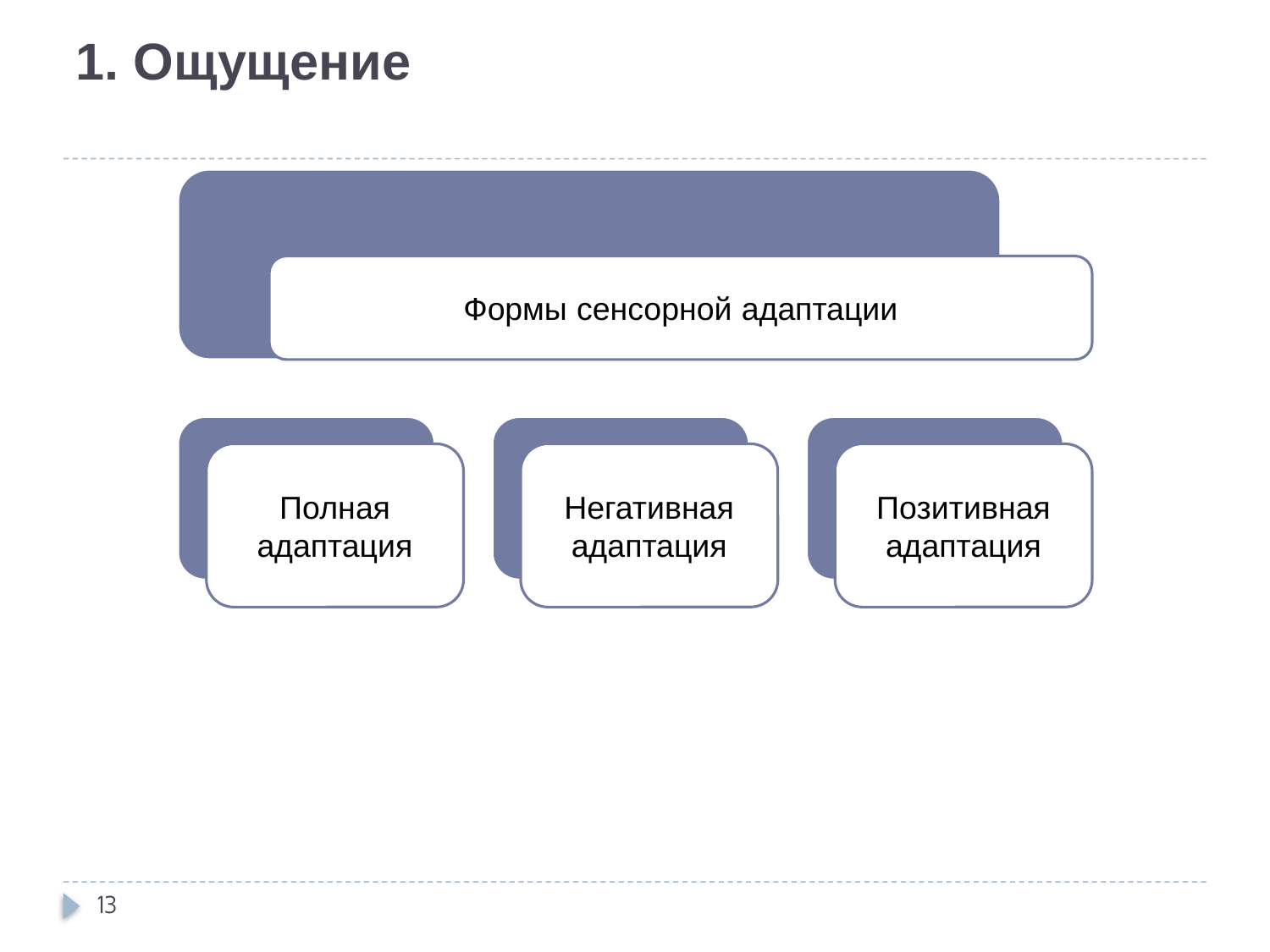

# 1. Ощущение
Формы сенсорной адаптации
Полная адаптация
Негативная адаптация
Позитивная адаптация
13